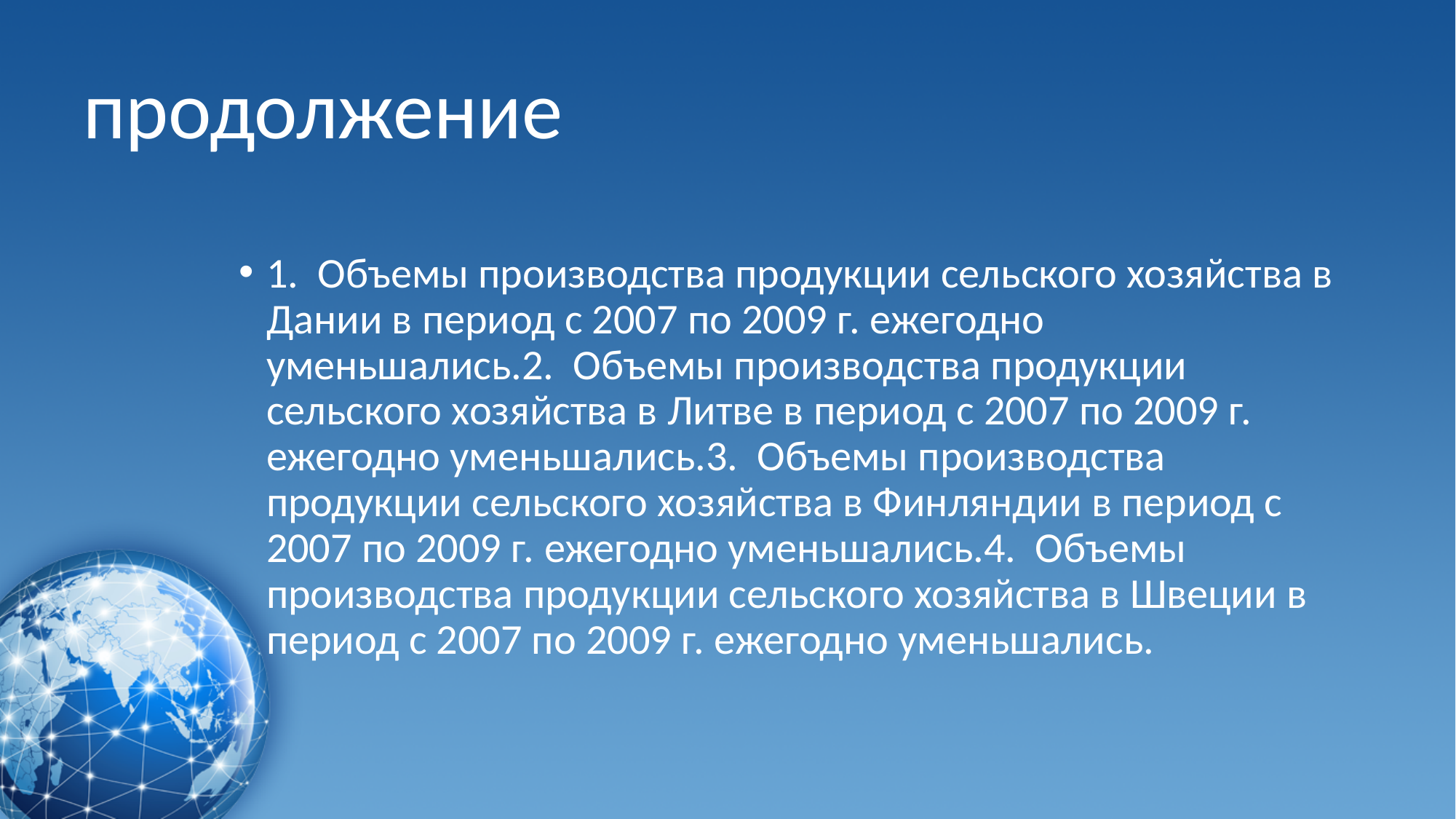

# продолжение
1.  Объемы производства продукции сельского хозяйства в Дании в период с 2007 по 2009 г. ежегодно уменьшались.2.  Объемы производства продукции сельского хозяйства в Литве в период с 2007 по 2009 г. ежегодно уменьшались.3.  Объемы производства продукции сельского хозяйства в Финляндии в период с 2007 по 2009 г. ежегодно уменьшались.4.  Объемы производства продукции сельского хозяйства в Швеции в период с 2007 по 2009 г. ежегодно уменьшались.